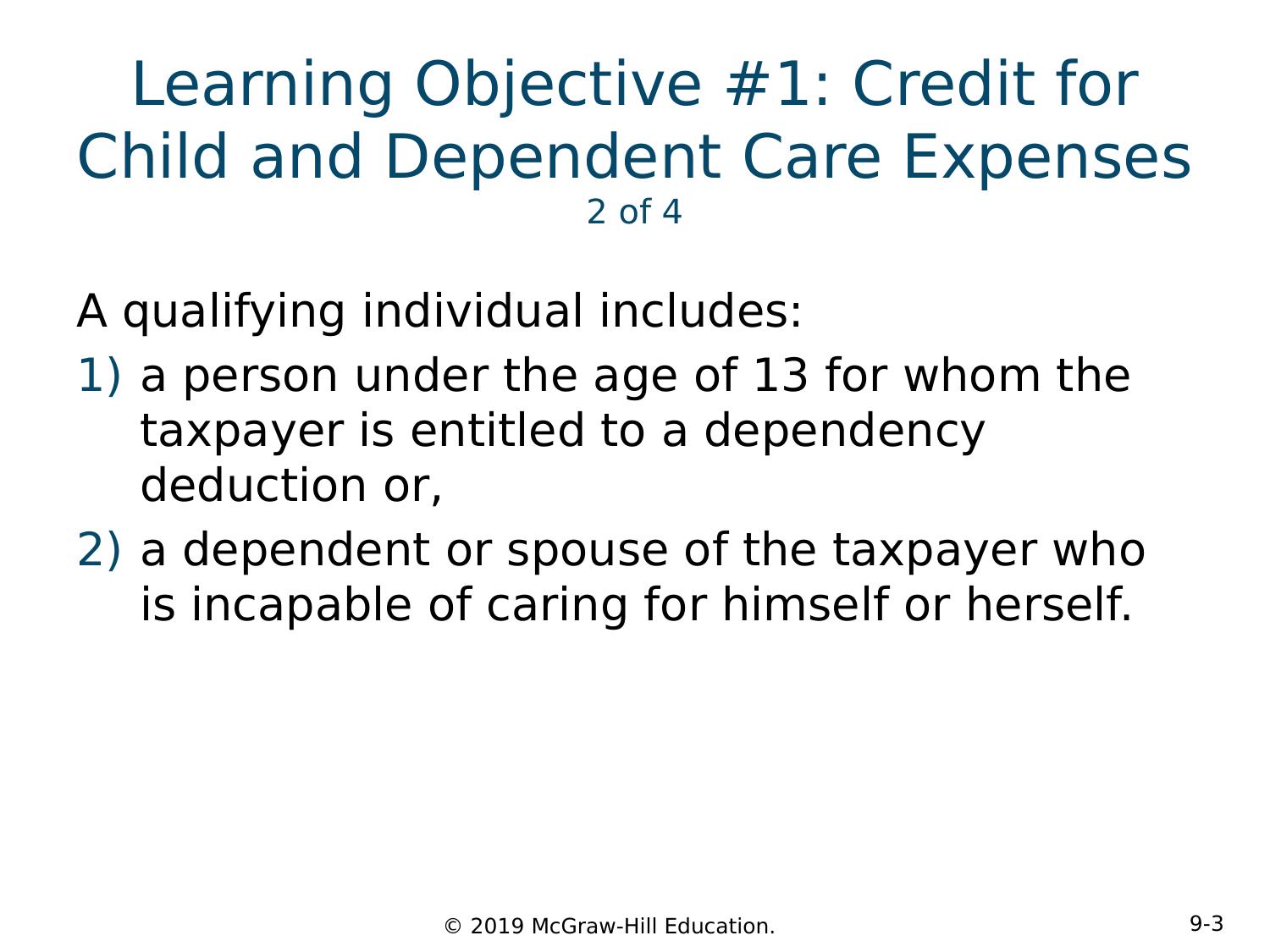

# Learning Objective #1: Credit for Child and Dependent Care Expenses 2 of 4
A qualifying individual includes:
a person under the age of 13 for whom the taxpayer is entitled to a dependency deduction or,
a dependent or spouse of the taxpayer who is incapable of caring for himself or herself.